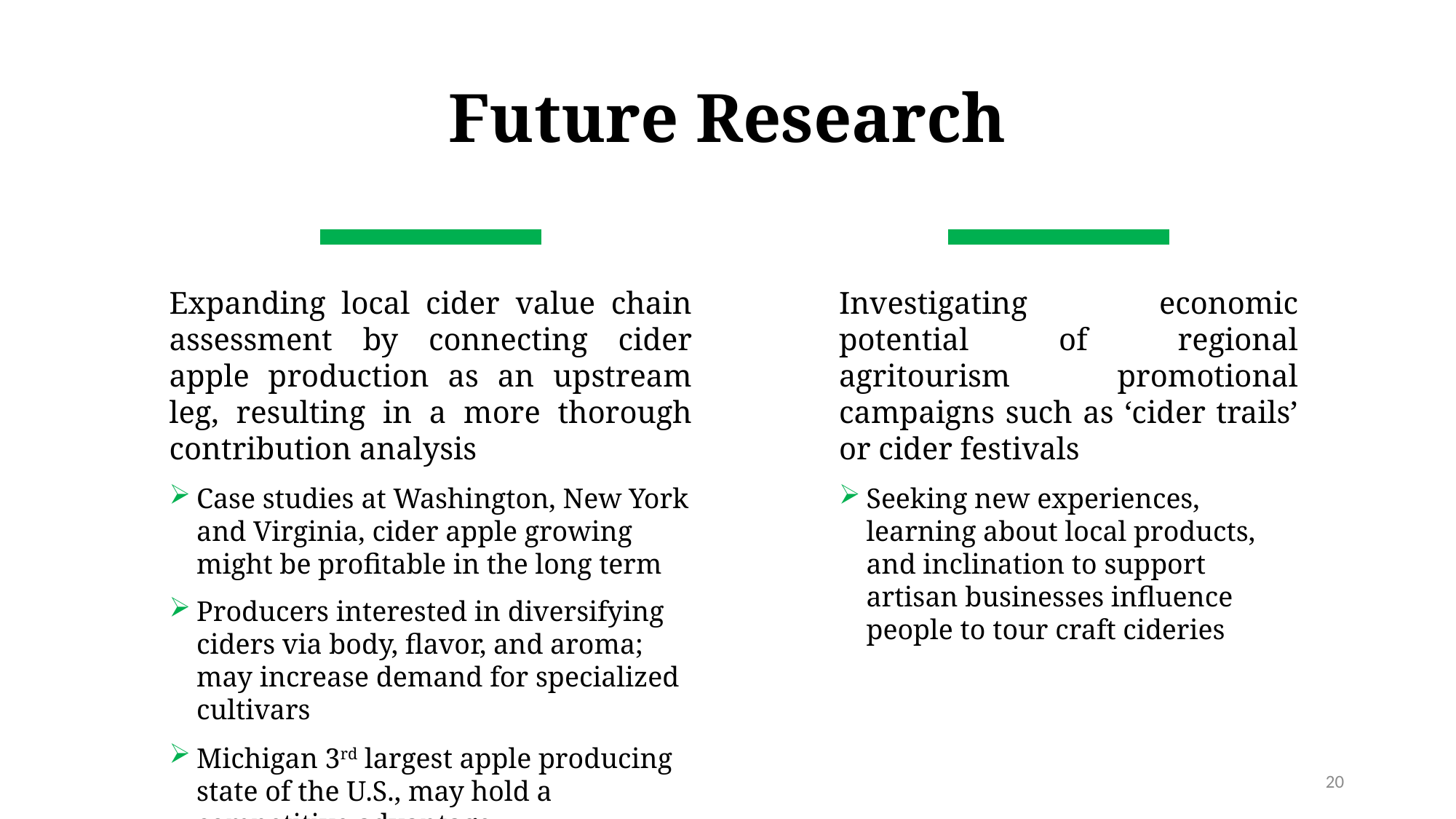

# Future Research

Expanding local cider value chain assessment by connecting cider apple production as an upstream leg, resulting in a more thorough contribution analysis
Case studies at Washington, New York and Virginia, cider apple growing might be profitable in the long term
Producers interested in diversifying ciders via body, flavor, and aroma; may increase demand for specialized cultivars
Michigan 3rd largest apple producing state of the U.S., may hold a competitive advantage
Investigating economic potential of regional agritourism promotional campaigns such as ‘cider trails’ or cider festivals
Seeking new experiences, learning about local products, and inclination to support artisan businesses influence people to tour craft cideries

20